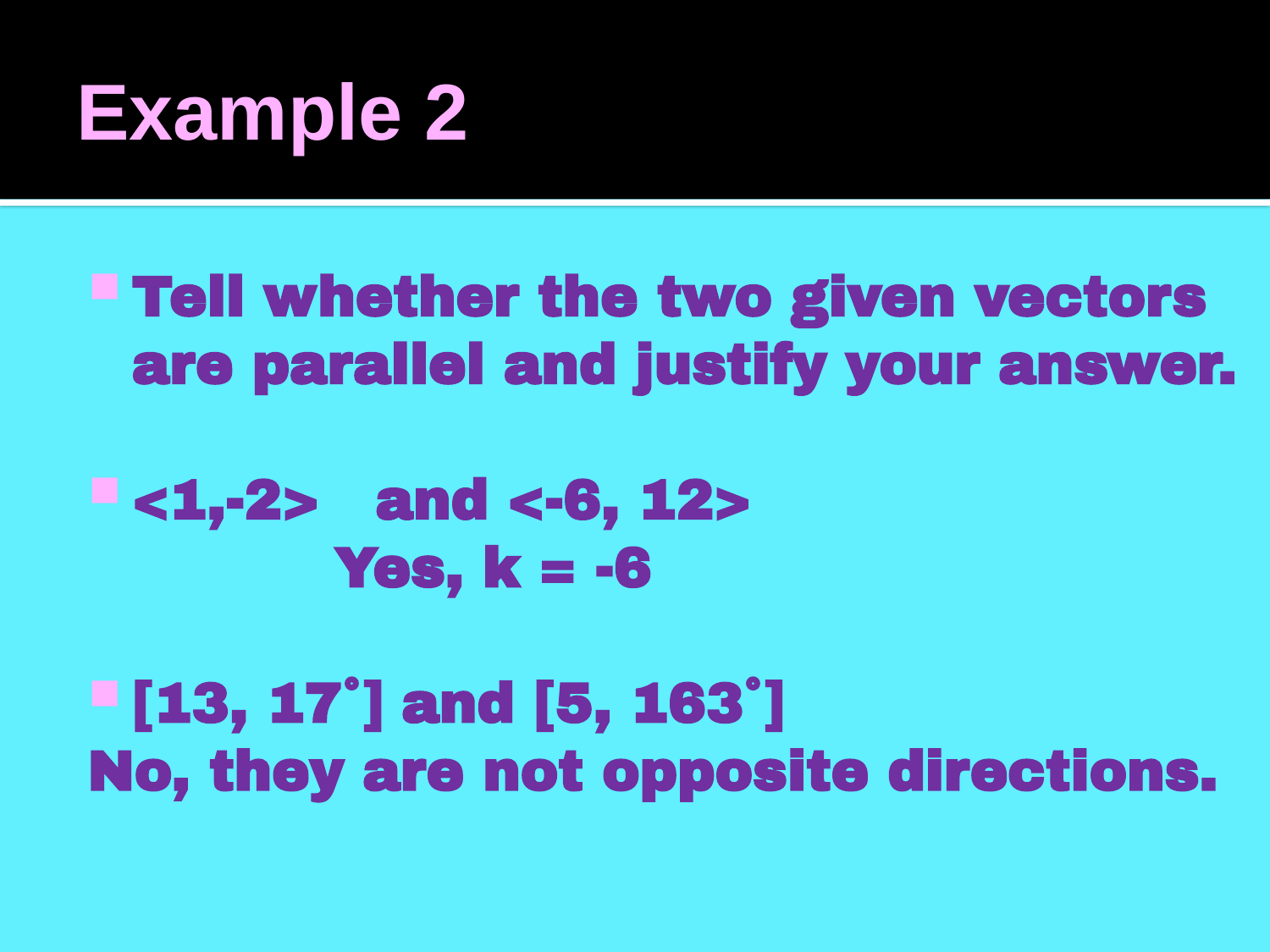

# Example 2
Tell whether the two given vectors are parallel and justify your answer.

<1,-2>   and <-6, 12>
		    Yes, k = -6

[13, 17˚] and [5, 163˚]
No, they are not opposite directions.